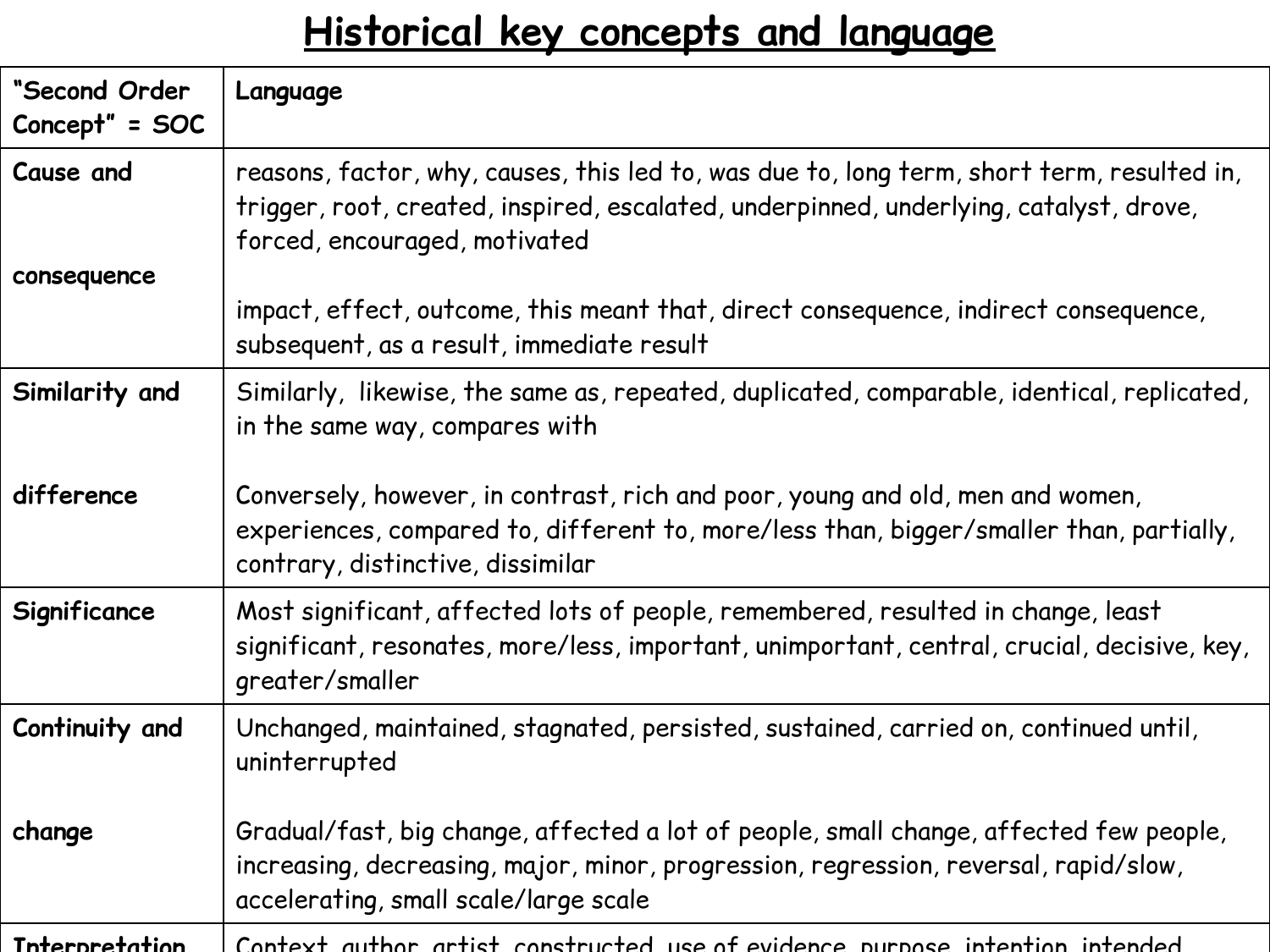

Historical key concepts and language
| “Second Order Concept” = SOC | Language |
| --- | --- |
| Cause and consequence | reasons, factor, why, causes, this led to, was due to, long term, short term, resulted in, trigger, root, created, inspired, escalated, underpinned, underlying, catalyst, drove, forced, encouraged, motivated impact, effect, outcome, this meant that, direct consequence, indirect consequence, subsequent, as a result, immediate result |
| Similarity and difference | Similarly, likewise, the same as, repeated, duplicated, comparable, identical, replicated, in the same way, compares with Conversely, however, in contrast, rich and poor, young and old, men and women, experiences, compared to, different to, more/less than, bigger/smaller than, partially, contrary, distinctive, dissimilar |
| Significance | Most significant, affected lots of people, remembered, resulted in change, least significant, resonates, more/less, important, unimportant, central, crucial, decisive, key, greater/smaller |
| Continuity and change | Unchanged, maintained, stagnated, persisted, sustained, carried on, continued until, uninterrupted Gradual/fast, big change, affected a lot of people, small change, affected few people, increasing, decreasing, major, minor, progression, regression, reversal, rapid/slow, accelerating, small scale/large scale |
| Interpretation | Context, author, artist, constructed, use of evidence, purpose, intention, intended, audience, persuade, celebrate, show, communicate, commemorate, interpret, perspective, spin, through the eyes of, provenance, why, tone, language, content, style |